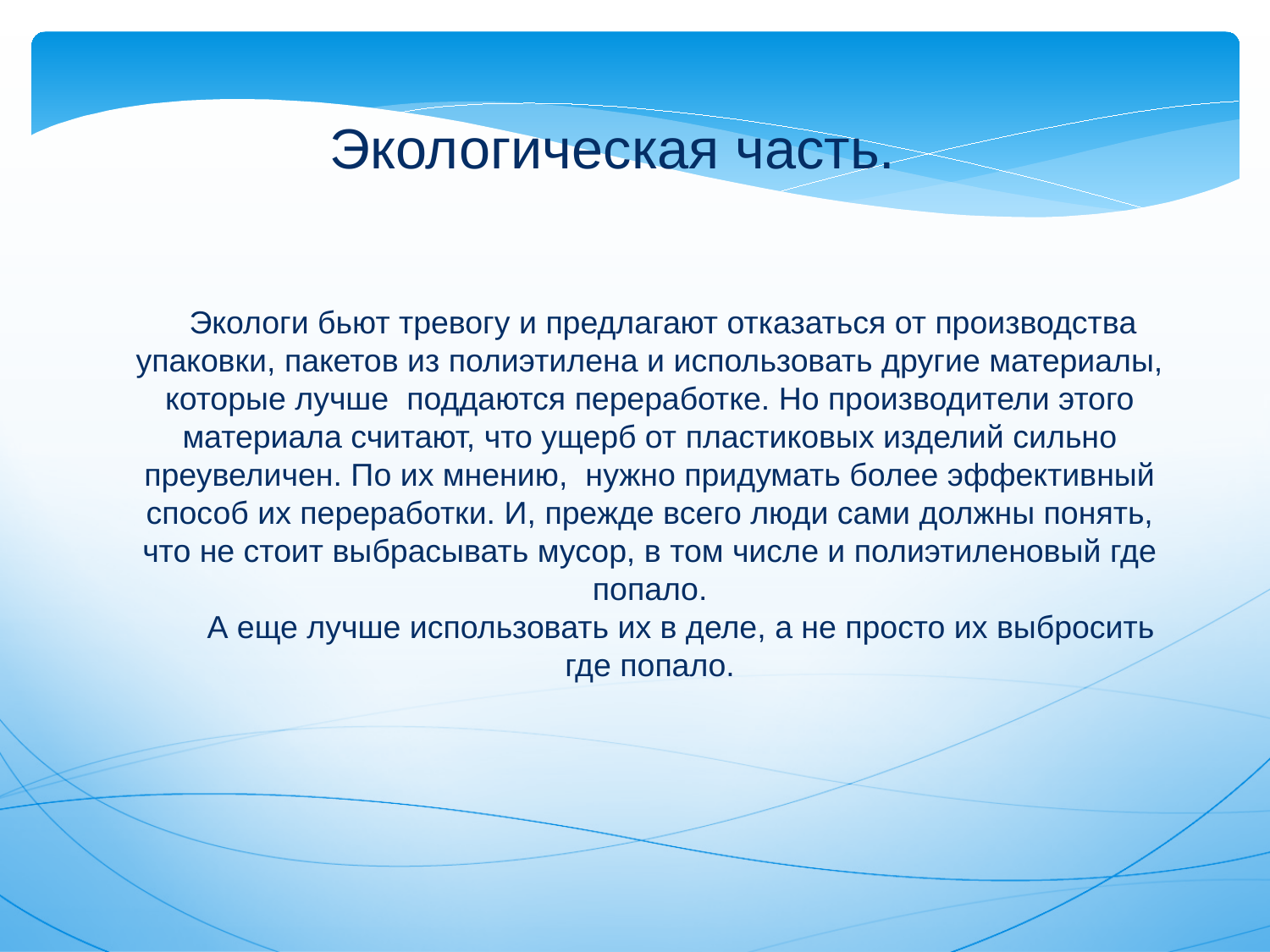

Экологическая часть.
   Экологи бьют тревогу и предлагают отказаться от производства упаковки, пакетов из полиэтилена и использовать другие материалы, которые лучше  поддаются переработке. Но производители этого материала считают, что ущерб от пластиковых изделий сильно преувеличен. По их мнению,  нужно придумать более эффективный способ их переработки. И, прежде всего люди сами должны понять, что не стоит выбрасывать мусор, в том числе и полиэтиленовый где попало.
       А еще лучше использовать их в деле, а не просто их выбросить где попало.